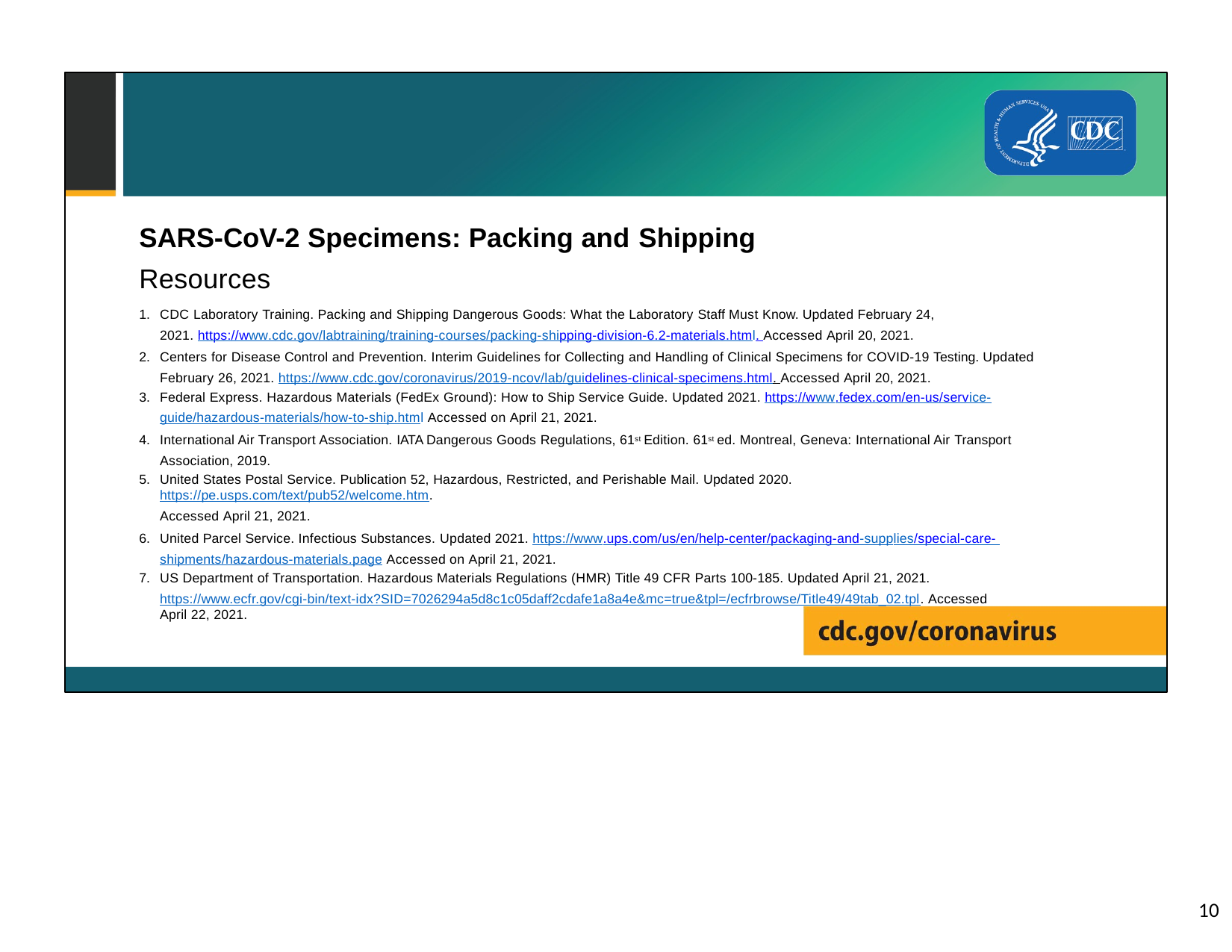

# SARS-CoV-2 Specimens: Packing and Shipping
Resources
CDC Laboratory Training. Packing and Shipping Dangerous Goods: What the Laboratory Staff Must Know. Updated February 24,  2021. https://www.cdc.gov/labtraining/training-courses/packing-shipping-division-6.2-materials.html. Accessed April 20, 2021.
Centers for Disease Control and Prevention. Interim Guidelines for Collecting and Handling of Clinical Specimens for COVID-19 Testing. Updated  February 26, 2021. https://www.cdc.gov/coronavirus/2019-ncov/lab/guidelines-clinical-specimens.html. Accessed April 20, 2021.
Federal Express. Hazardous Materials (FedEx Ground): How to Ship Service Guide. Updated 2021. https://www.fedex.com/en-us/service-
guide/hazardous-materials/how-to-ship.html Accessed on April 21, 2021.
International Air Transport Association. IATA Dangerous Goods Regulations, 61st Edition. 61st ed. Montreal, Geneva: International Air Transport  Association, 2019.
United States Postal Service. Publication 52, Hazardous, Restricted, and Perishable Mail. Updated 2020. https://pe.usps.com/text/pub52/welcome.htm.
Accessed April 21, 2021.
United Parcel Service. Infectious Substances. Updated 2021. https://www.ups.com/us/en/help-center/packaging-and-supplies/special-care-  shipments/hazardous-materials.page Accessed on April 21, 2021.
US Department of Transportation. Hazardous Materials Regulations (HMR) Title 49 CFR Parts 100-185. Updated April 21, 2021.
https://www.ecfr.gov/cgi-bin/text-idx?SID=7026294a5d8c1c05daff2cdafe1a8a4e&mc=true&tpl=/ecfrbrowse/Title49/49tab_02.tpl. Accessed April 22, 2021.

10